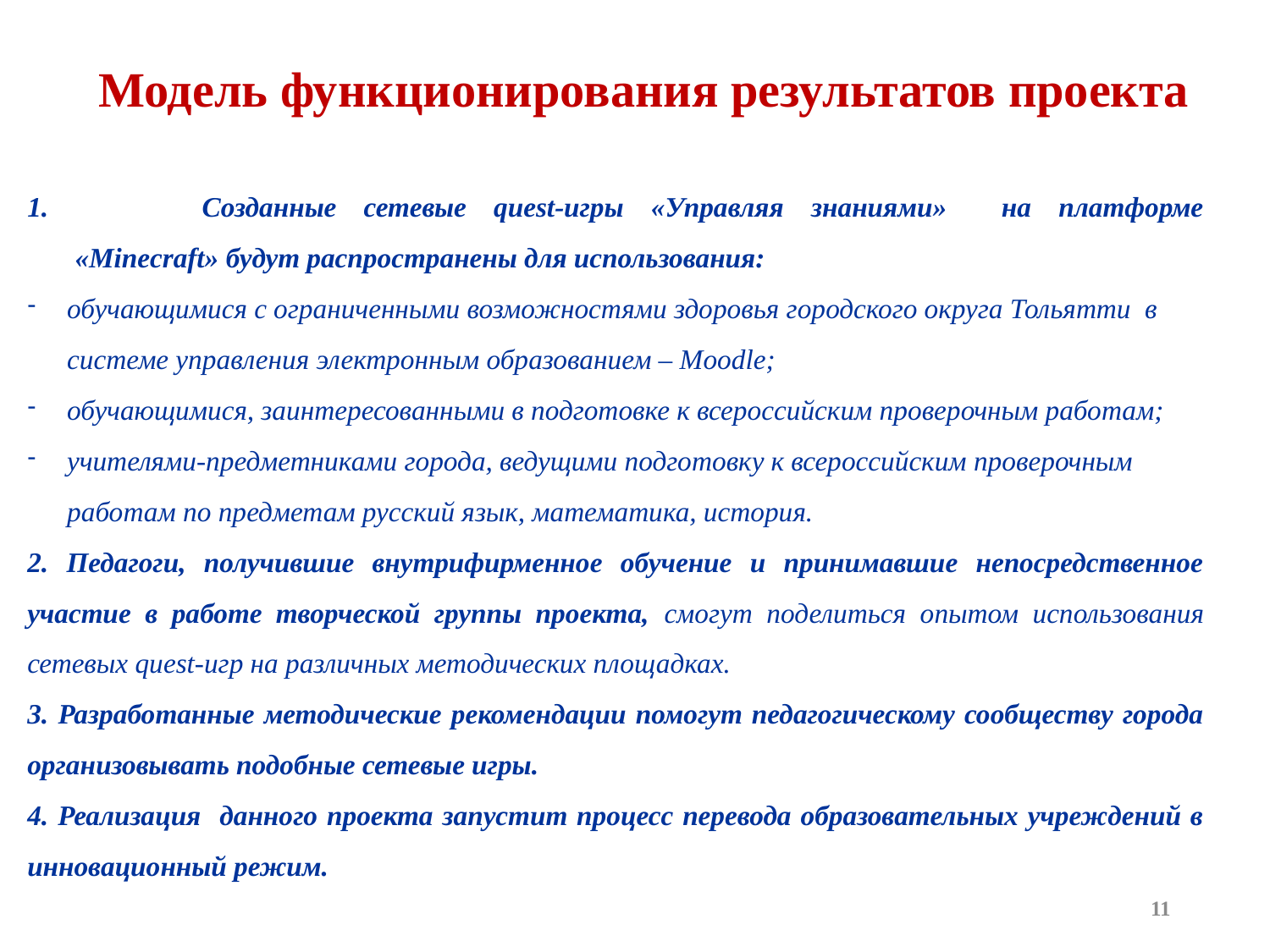

Модель функционирования результатов проекта
	Созданные сетевые quest-игры «Управляя знаниями»  на платформе «Minecraft» будут распространены для использования:
обучающимися с ограниченными возможностями здоровья городского округа Тольятти  в системе управления электронным образованием – Moodle;
обучающимися, заинтересованными в подготовке к всероссийским проверочным работам;
учителями-предметниками города, ведущими подготовку к всероссийским проверочным работам по предметам русский язык, математика, история.
2. Педагоги, получившие внутрифирменное обучение и принимавшие непосредственное участие в работе творческой группы проекта, смогут поделиться опытом использования сетевых quest-игр на различных методических площадках.
3. Разработанные методические рекомендации помогут педагогическому сообществу города организовывать подобные сетевые игры.
4. Реализация  данного проекта запустит процесс перевода образовательных учреждений в инновационный режим.

11